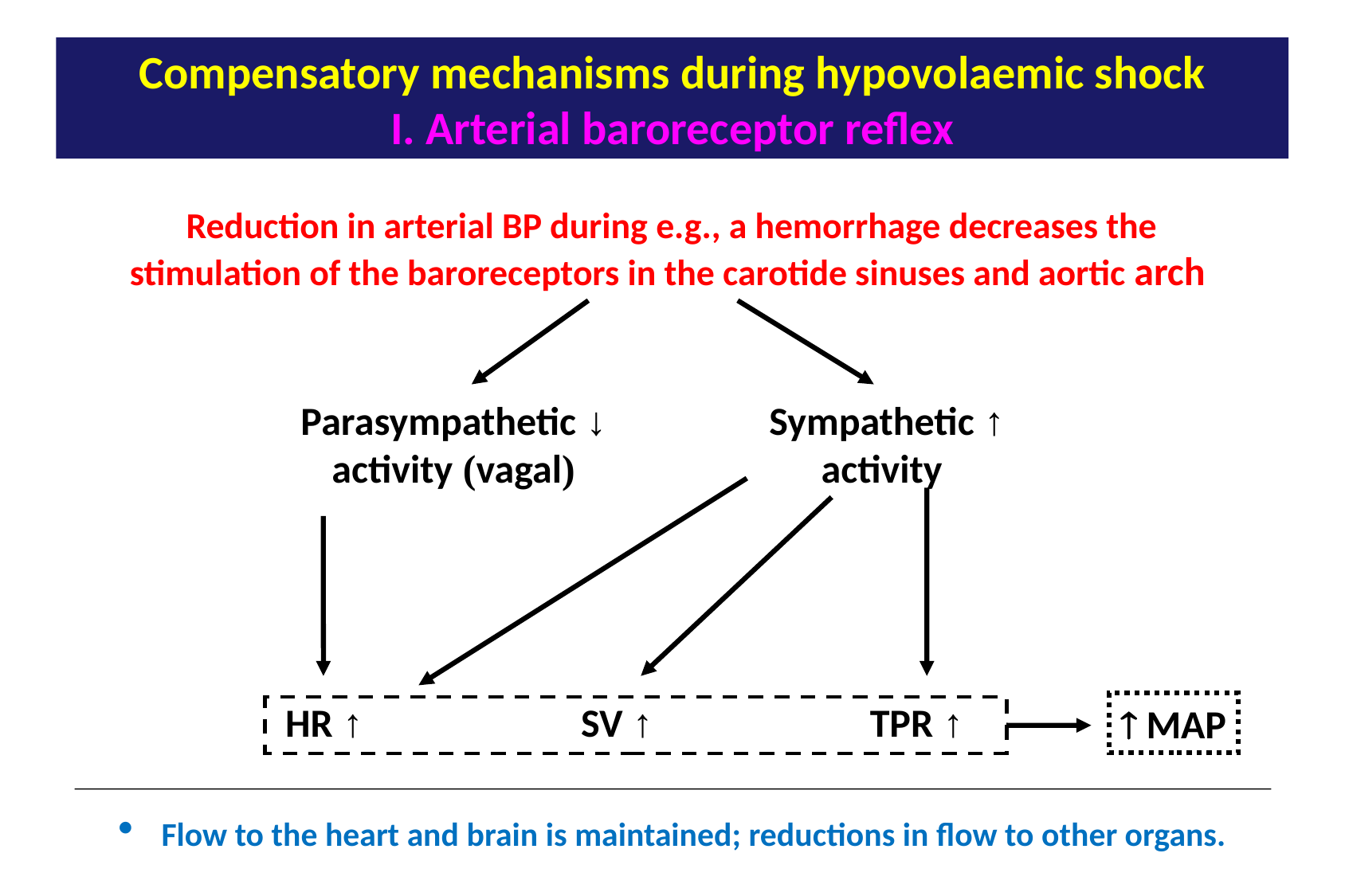

Compensatory mechanisms during hypovolaemic shock
I. Arterial baroreceptor reflex

 Reduction in arterial BP during e.g., a hemorrhage decreases the
stimulation of the baroreceptors in the carotide sinuses and aortic arch

↓ Parasympathetic
(vagal) activity
↑ Sympathetic
 activity

↑ HR
↑ SV
↑ TPR
↑ MAP

  Flow to the heart and brain is maintained; reductions in flow to other organs.